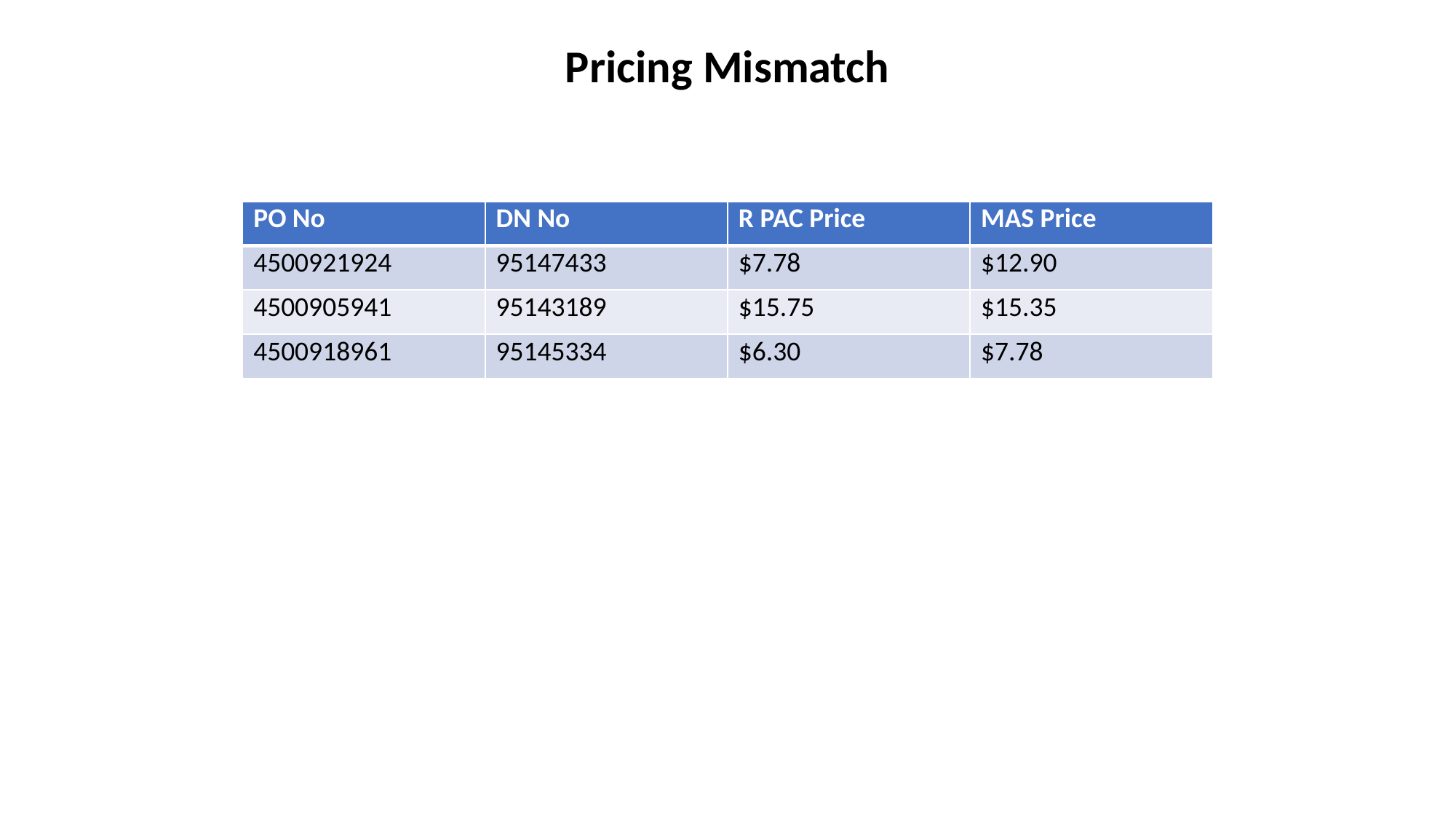

Pricing Mismatch
| PO No | DN No | R PAC Price | MAS Price |
| --- | --- | --- | --- |
| 4500921924 | 95147433 | $7.78 | $12.90 |
| 4500905941 | 95143189 | $15.75 | $15.35 |
| 4500918961 | 95145334 | $6.30 | $7.78 |